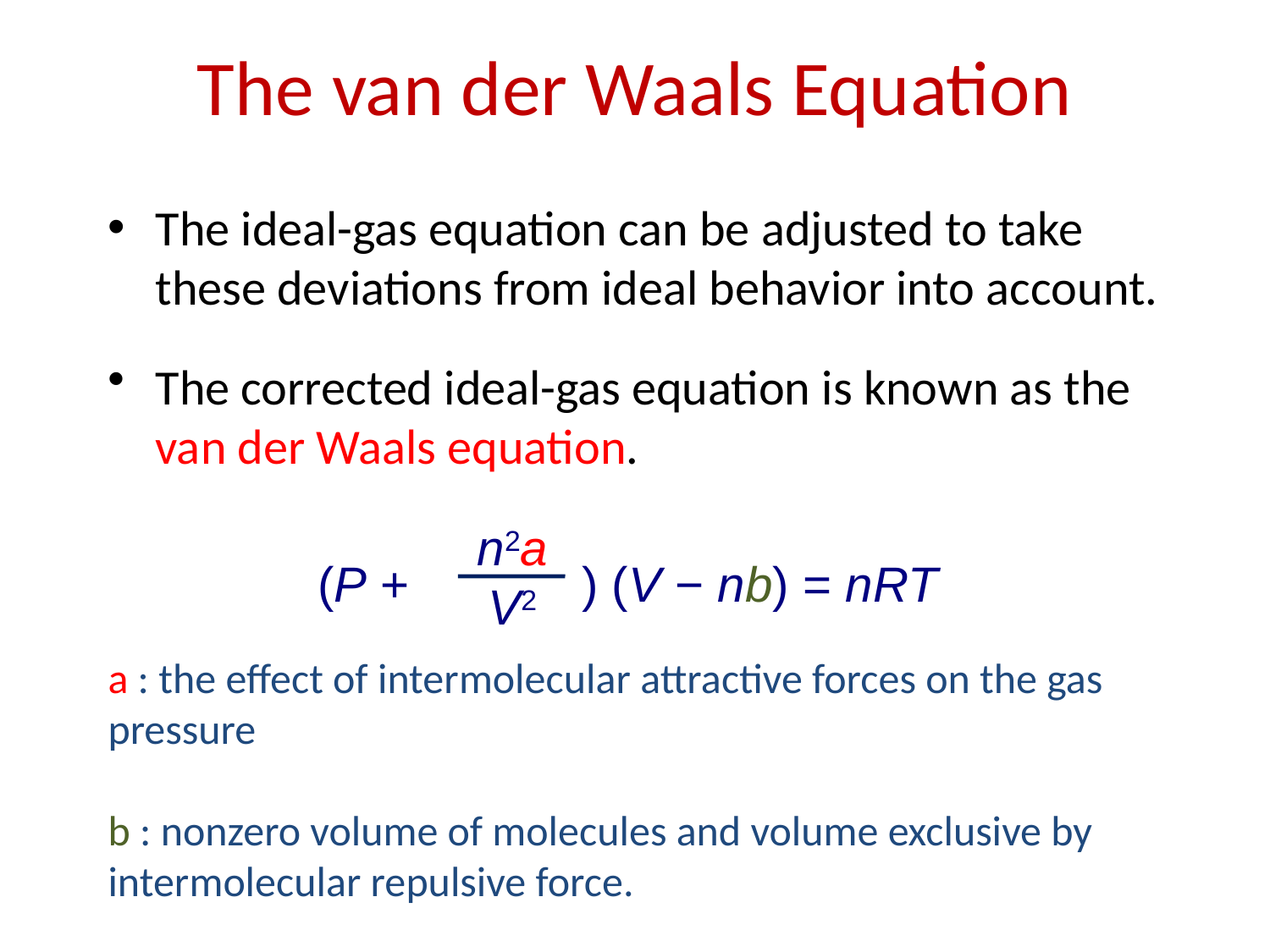

The van der Waals Equation
The ideal-gas equation can be adjusted to take these deviations from ideal behavior into account.
The corrected ideal-gas equation is known as the van der Waals equation.
n2a
V2

(P +
) (V − nb) = nRT
a : the effect of intermolecular attractive forces on the gas pressure

b : nonzero volume of molecules and volume exclusive by intermolecular repulsive force.